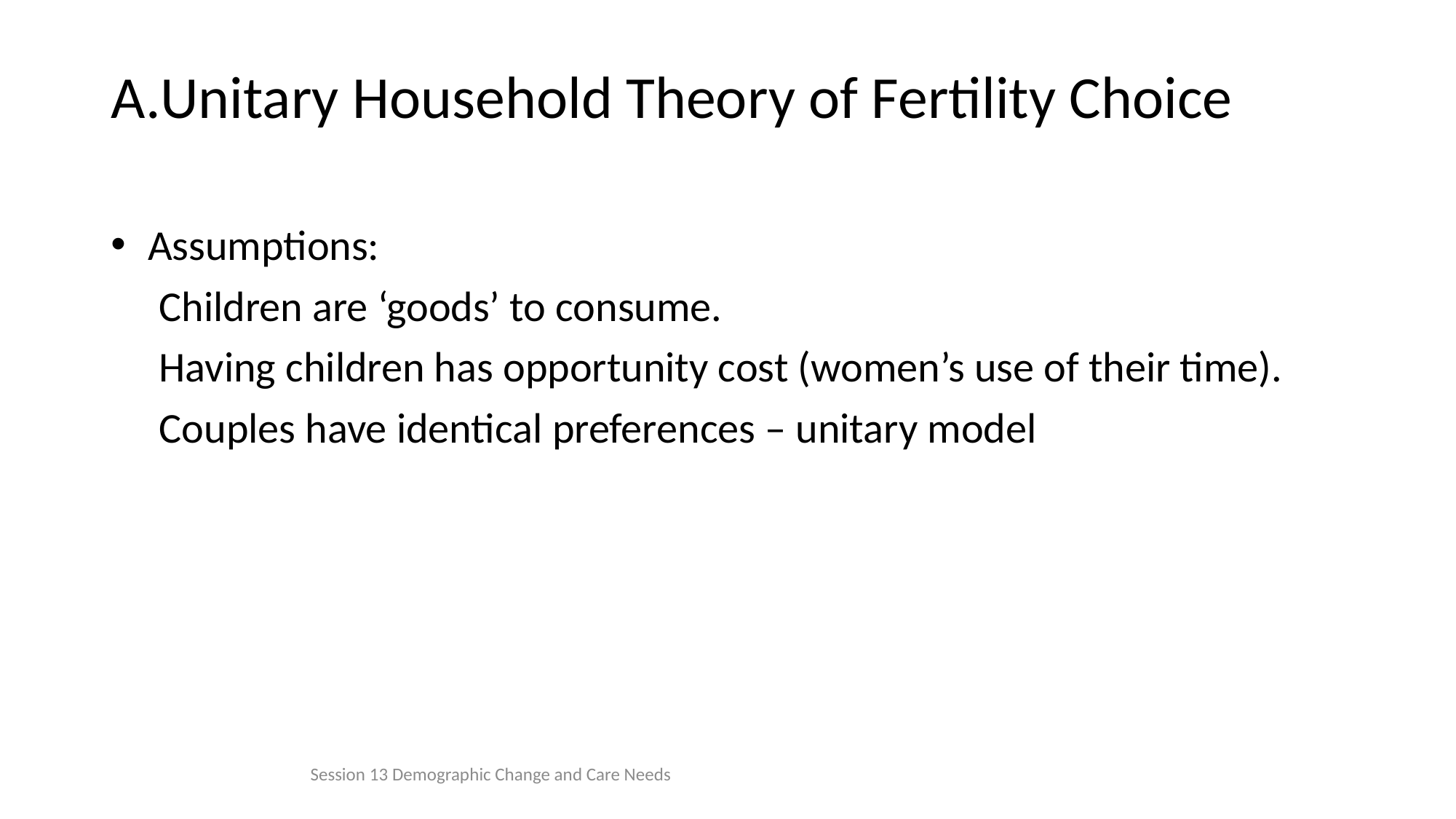

# A.Unitary Household Theory of Fertility Choice
 Assumptions:
     Children are ‘goods’ to consume.
     Having children has opportunity cost (women’s use of their time).
     Couples have identical preferences – unitary model

Session 13 Demographic Change and Care Needs